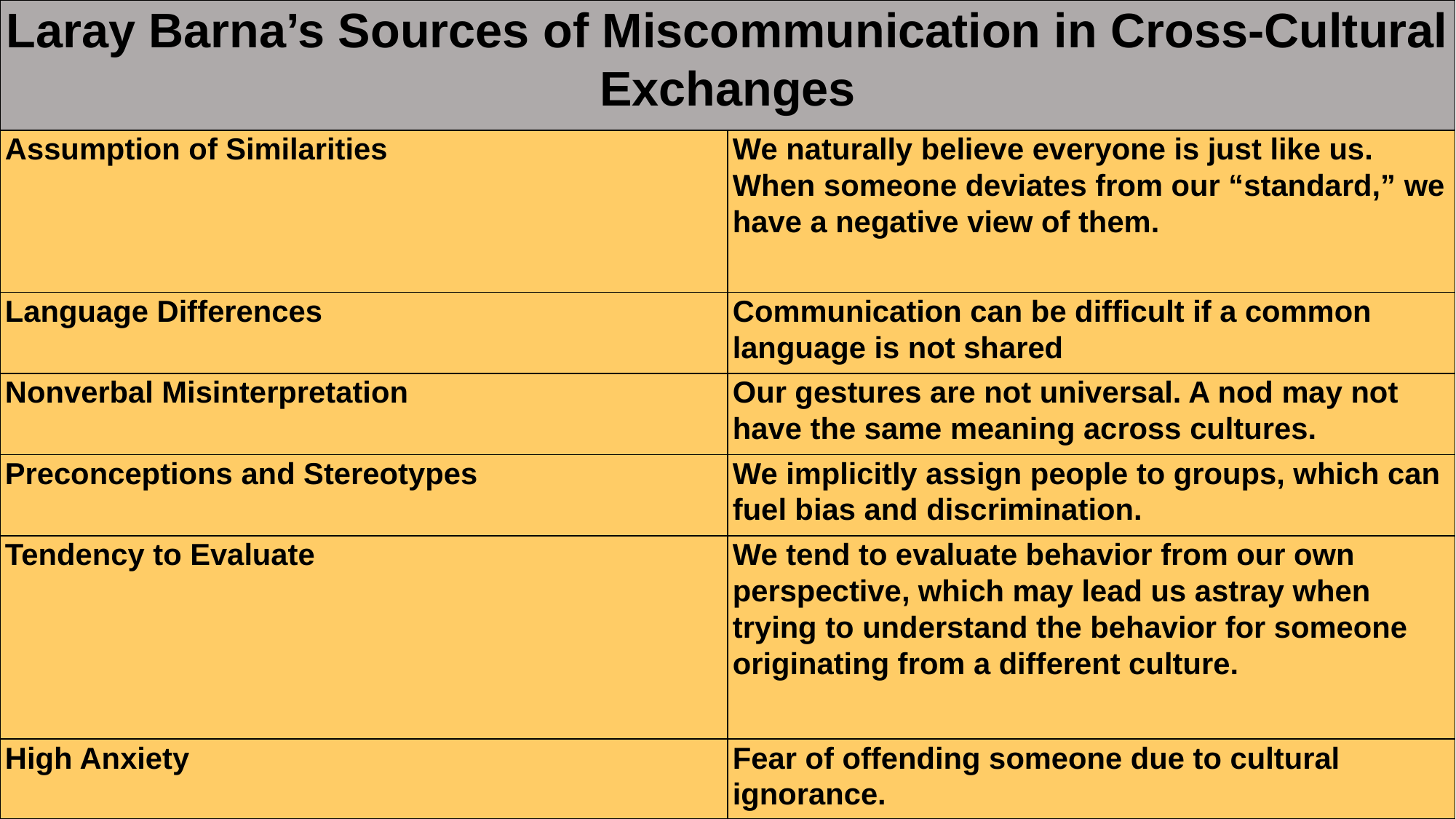

| Laray Barna’s Sources of Miscommunication in Cross-Cultural Exchanges |  |
| --- | --- |
| Assumption of Similarities | We naturally believe everyone is just like us. When someone deviates from our “standard,” we have a negative view of them. |
| Language Differences | Communication can be difficult if a common language is not shared |
| Nonverbal Misinterpretation | Our gestures are not universal. A nod may not have the same meaning across cultures. |
| Preconceptions and Stereotypes | We implicitly assign people to groups, which can fuel bias and discrimination. |
| Tendency to Evaluate | We tend to evaluate behavior from our own perspective, which may lead us astray when trying to understand the behavior for someone originating from a different culture. |
| High Anxiety | Fear of offending someone due to cultural ignorance. |